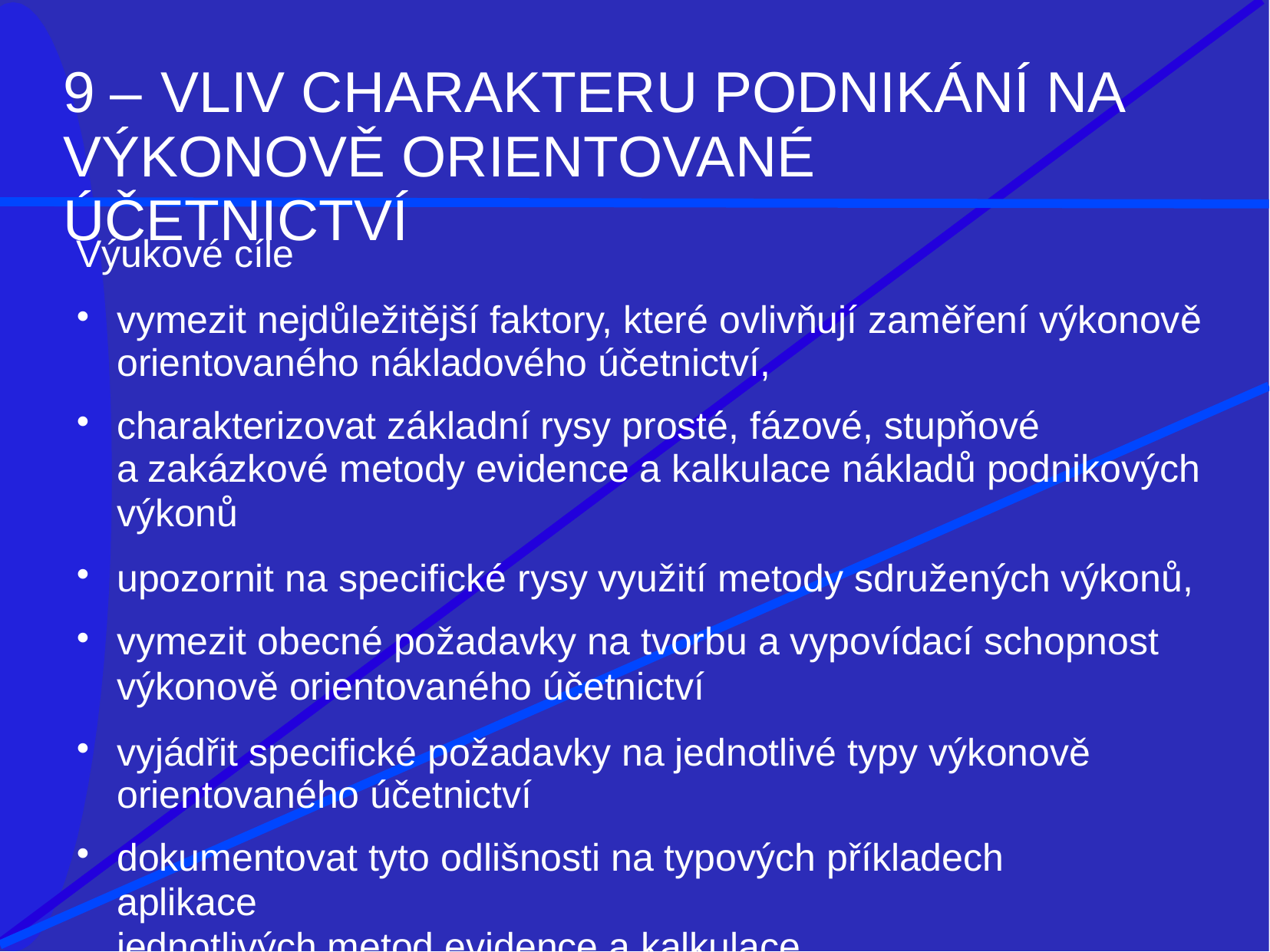

9 –	VLIV	CHARAKTERU PODNIKÁNÍ	NA VÝKONOVĚ ORIENTOVANÉ	ÚČETNICTVÍ
Výukové cíle
vymezit nejdůležitější faktory, které ovlivňují zaměření výkonově orientovaného nákladového účetnictví,
charakterizovat základní rysy prosté, fázové, stupňové
a zakázkové metody evidence a kalkulace nákladů podnikových
výkonů
upozornit na specifické rysy využití metody sdružených výkonů,
vymezit obecné požadavky na tvorbu a vypovídací schopnost
výkonově orientovaného účetnictví
vyjádřit specifické požadavky na jednotlivé typy výkonově orientovaného účetnictví
dokumentovat tyto odlišnosti na typových příkladech aplikace
jednotlivých metod evidence a kalkulace